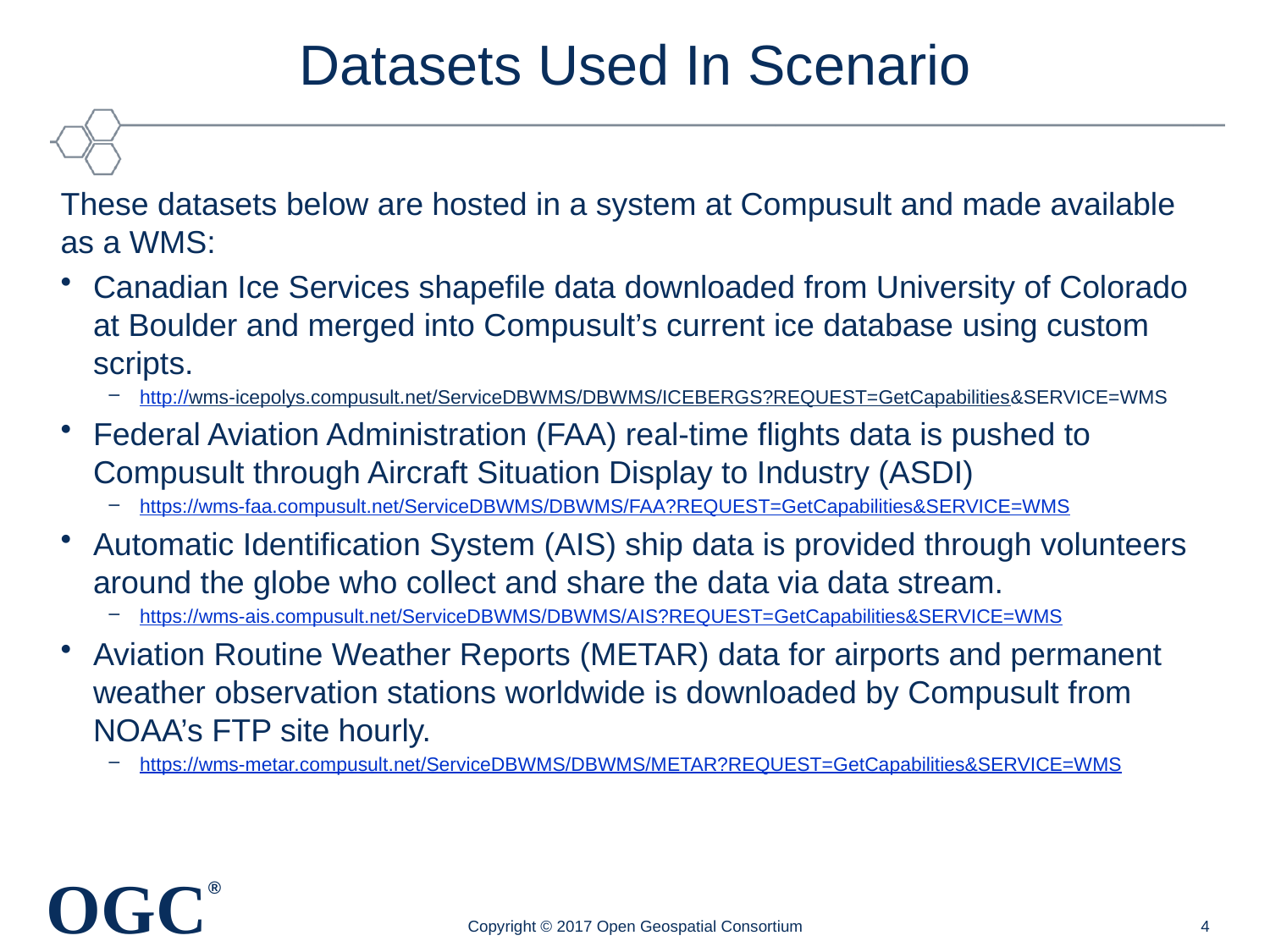

# Datasets Used In Scenario
These datasets below are hosted in a system at Compusult and made available as a WMS:
Canadian Ice Services shapefile data downloaded from University of Colorado at Boulder and merged into Compusult’s current ice database using custom scripts.
http://wms-icepolys.compusult.net/ServiceDBWMS/DBWMS/ICEBERGS?REQUEST=GetCapabilities&SERVICE=WMS
Federal Aviation Administration (FAA) real-time flights data is pushed to Compusult through Aircraft Situation Display to Industry (ASDI)
https://wms-faa.compusult.net/ServiceDBWMS/DBWMS/FAA?REQUEST=GetCapabilities&SERVICE=WMS
Automatic Identification System (AIS) ship data is provided through volunteers around the globe who collect and share the data via data stream.
https://wms-ais.compusult.net/ServiceDBWMS/DBWMS/AIS?REQUEST=GetCapabilities&SERVICE=WMS
Aviation Routine Weather Reports (METAR) data for airports and permanent weather observation stations worldwide is downloaded by Compusult from NOAA’s FTP site hourly.
https://wms-metar.compusult.net/ServiceDBWMS/DBWMS/METAR?REQUEST=GetCapabilities&SERVICE=WMS
Copyright © 2017 Open Geospatial Consortium
4